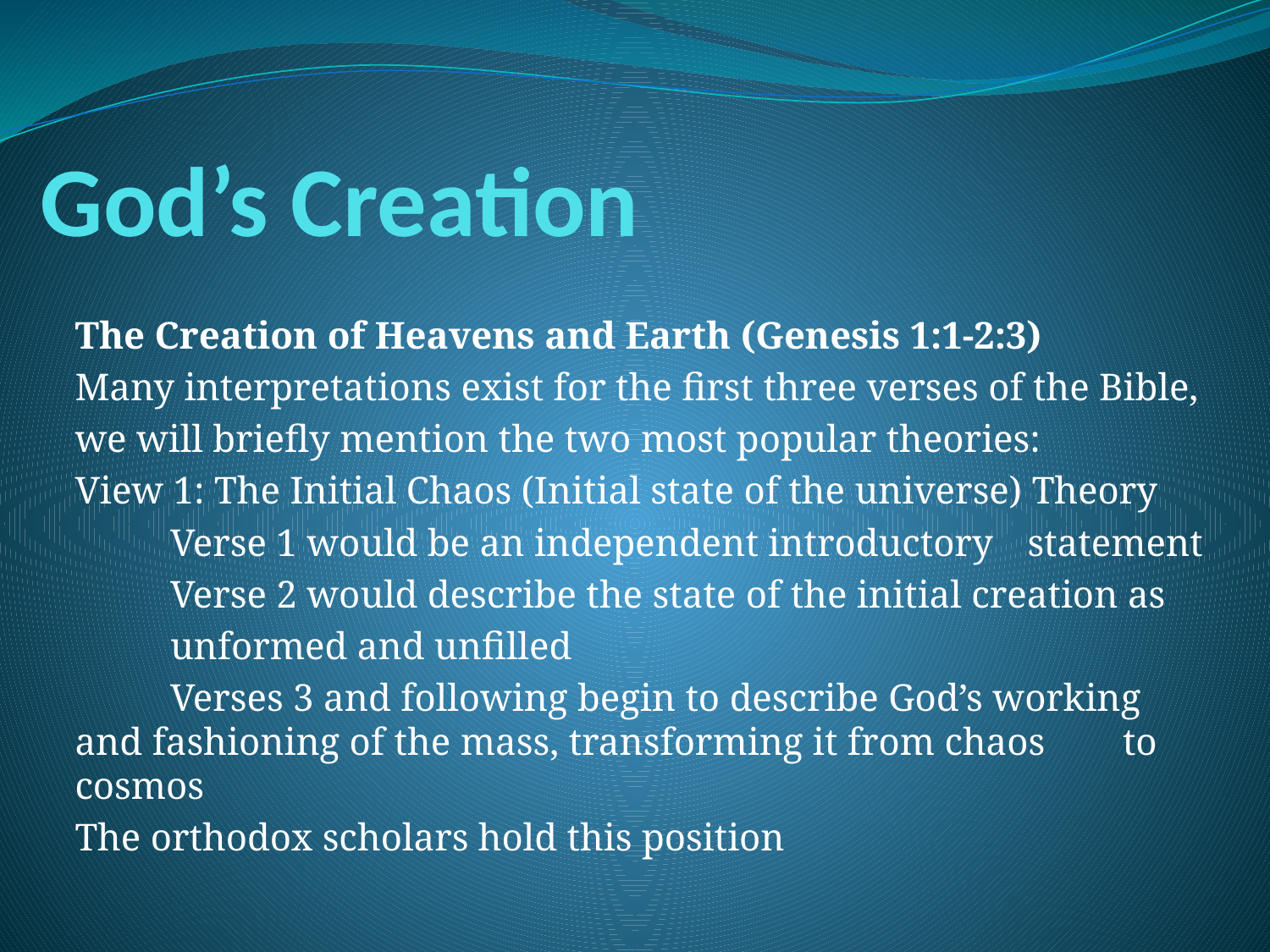

# God’s Creation
The Creation of Heavens and Earth (Genesis 1:1-2:3)
Many interpretations exist for the first three verses of the Bible,
we will briefly mention the two most popular theories:
View 1: The Initial Chaos (Initial state of the universe) Theory
	Verse 1 would be an independent introductory 	statement
	Verse 2 would describe the state of the initial creation as
	unformed and unfilled
	Verses 3 and following begin to describe God’s working 	and fashioning of the mass, transforming it from chaos 	to cosmos
The orthodox scholars hold this position